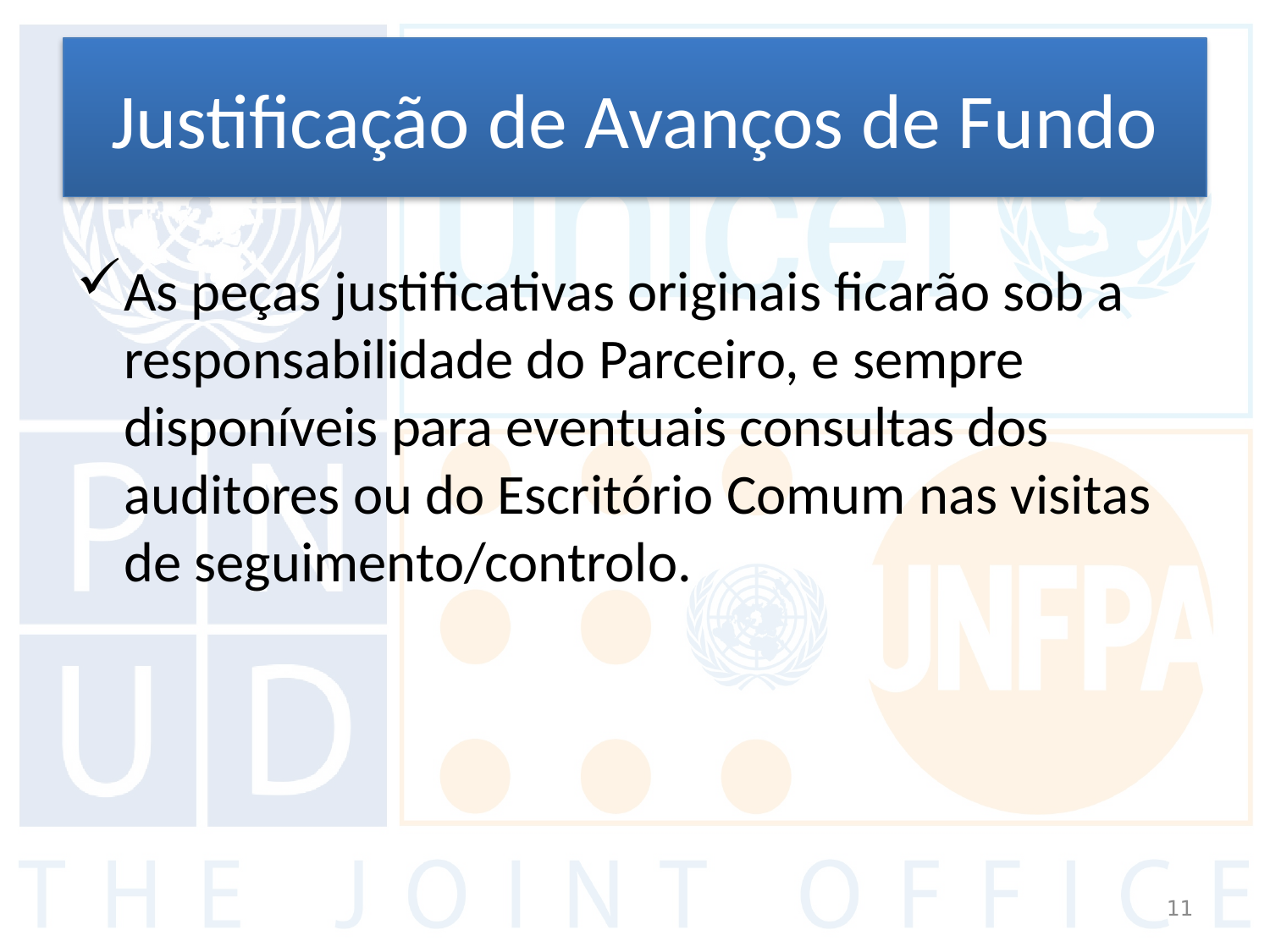

# Justificação de Avanços de Fundo
As peças justificativas originais ficarão sob a responsabilidade do Parceiro, e sempre disponíveis para eventuais consultas dos auditores ou do Escritório Comum nas visitas de seguimento/controlo.

11